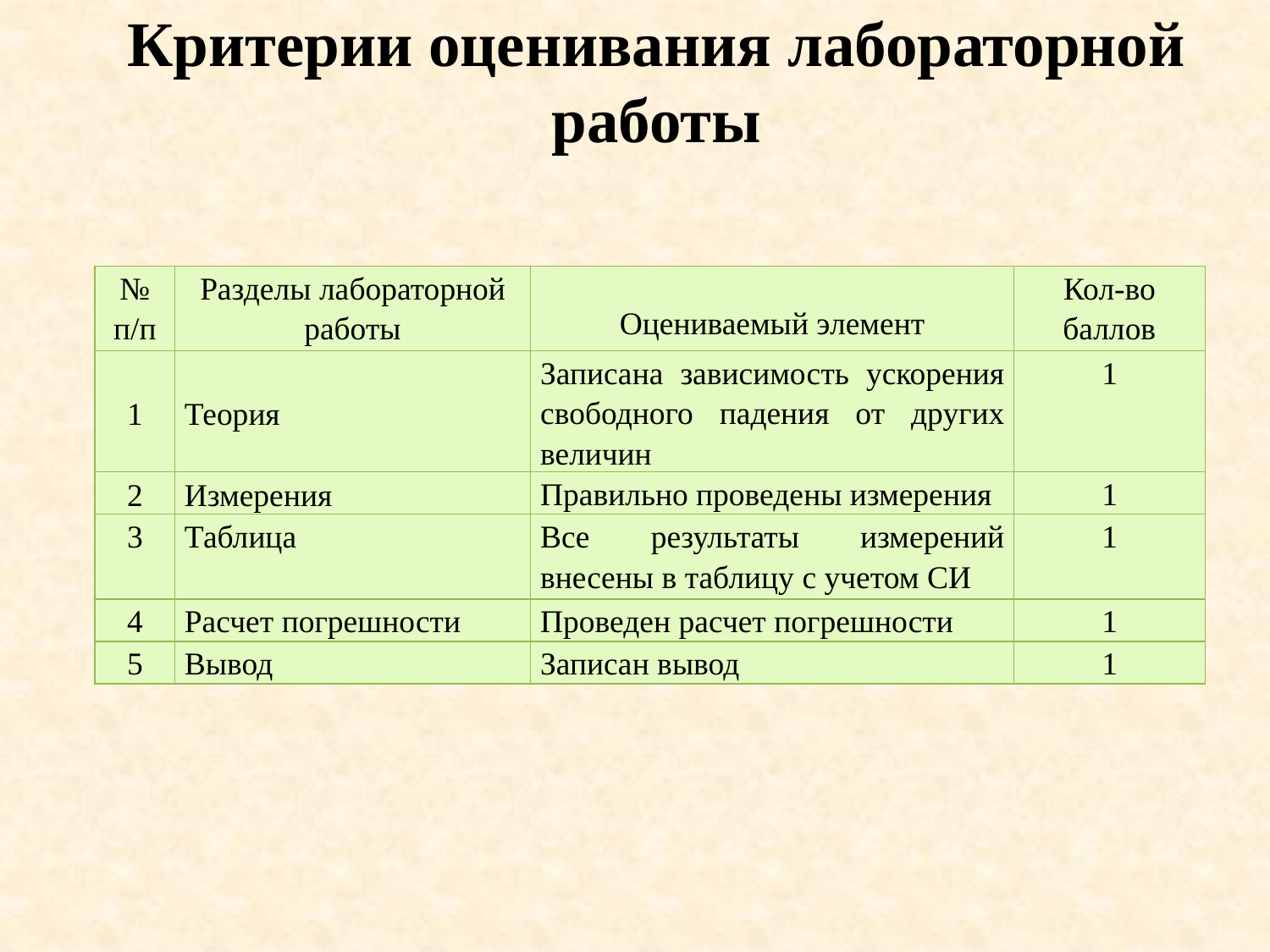

# Критерии оценивания лабораторной работы
| № п/п | Разделы лабораторной работы | Оцениваемый элемент | Кол-во баллов |
| --- | --- | --- | --- |
| 1 | Теория | Записана зависимость ускорения свободного падения от других величин | 1 |
| 2 | Измерения | Правильно проведены измерения | 1 |
| 3 | Таблица | Все результаты измерений внесены в таблицу с учетом СИ | 1 |
| 4 | Расчет погрешности | Проведен расчет погрешности | 1 |
| 5 | Вывод | Записан вывод | 1 |